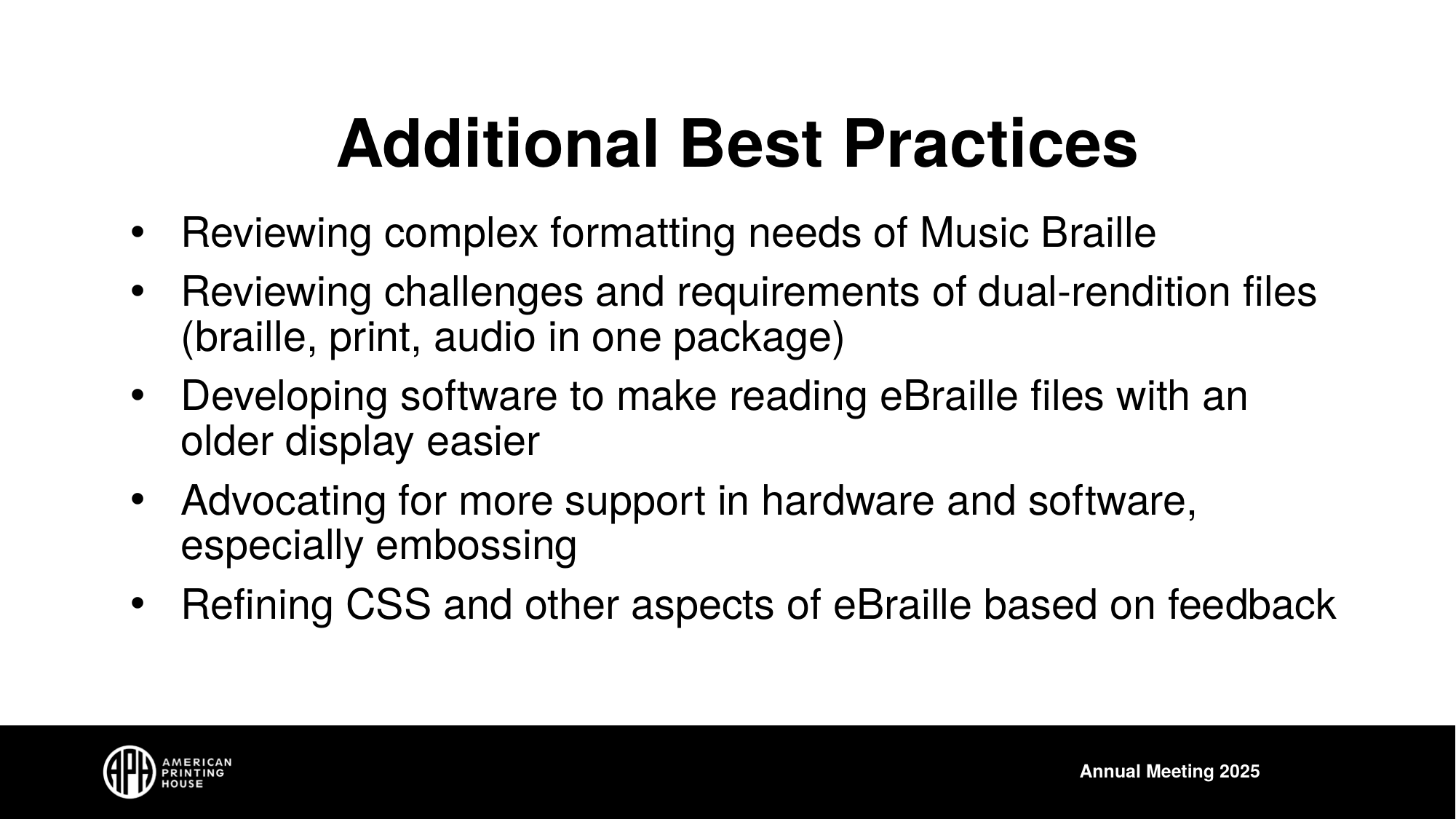

# Additional Best Practices
Reviewing complex formatting needs of Music Braille
Reviewing challenges and requirements of dual-rendition files (braille, print, audio in one package)
Developing software to make reading eBraille files with an older display easier
Advocating for more support in hardware and software, especially embossing
Refining CSS and other aspects of eBraille based on feedback
Annual Meeting 2025